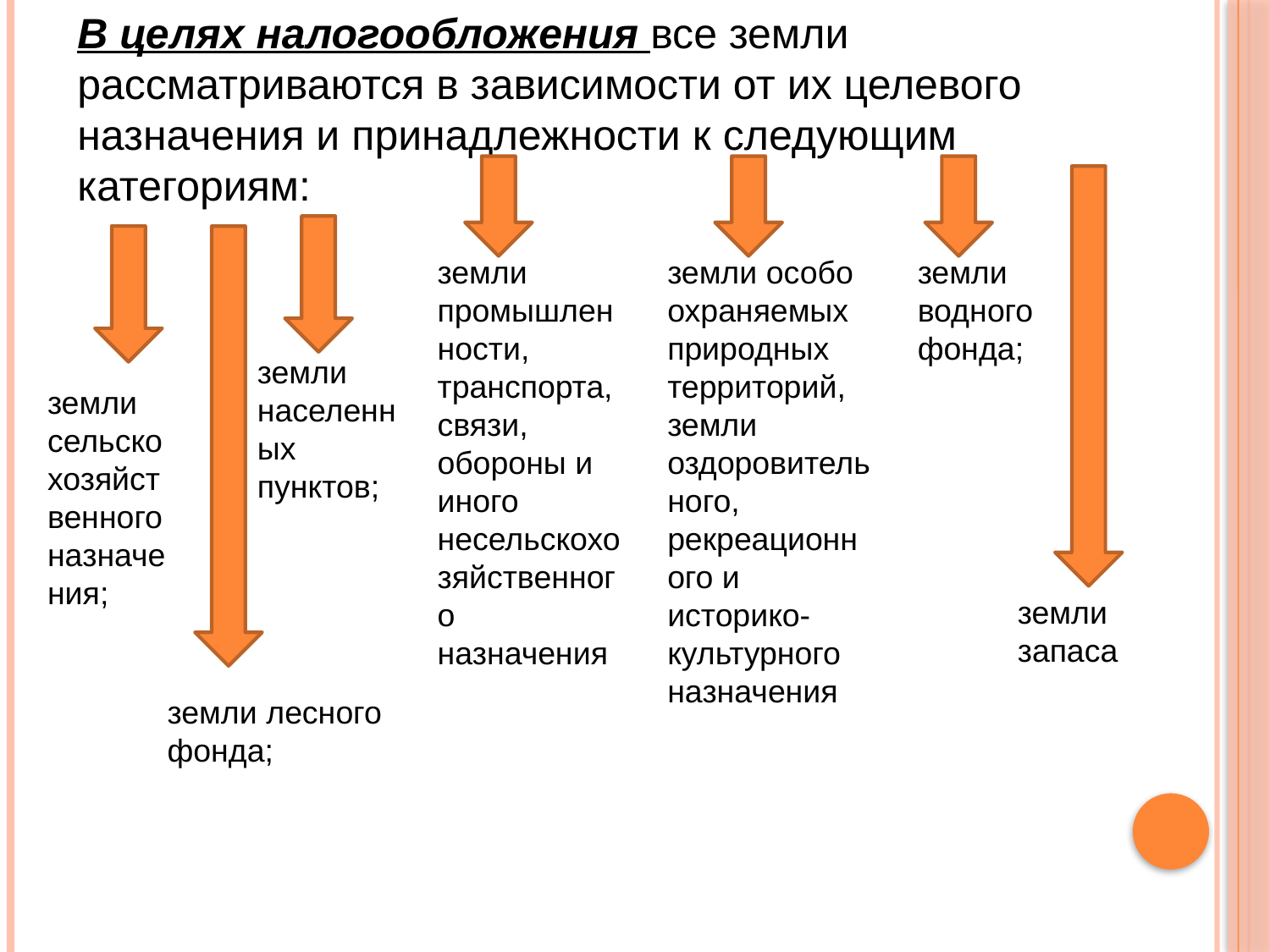

В целях налогообложения все земли рассматриваются в зависимости от их целевого назначения и принадлежности к следующим категориям:

земли промышленности, транспорта, связи, обороны и иного несельскохозяйственного назначения

земли особо охраняемых природных территорий, земли оздоровительного, рекреационного и историко-культурного назначения

земли водного фонда;

земли населенных пунктов;

земли сельскохозяйственного назначения;

земли запаса
земли лесного фонда;